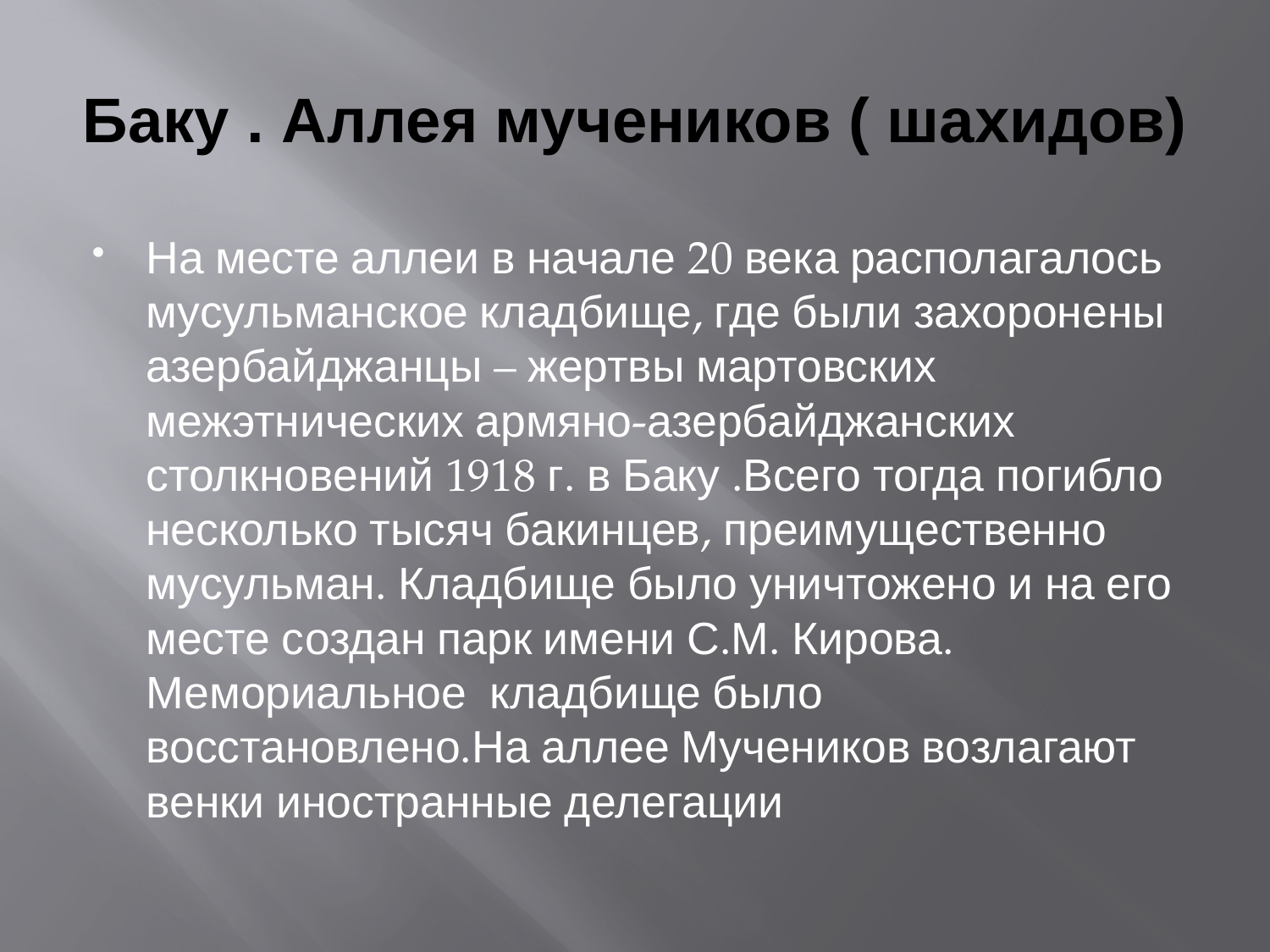

# Баку . Аллея мучеников ( шахидов)
На месте аллеи в начале 20 века располагалось мусульманское кладбище, где были захоронены азербайджанцы – жертвы мартовских межэтнических армяно-азербайджанских столкновений 1918 г. в Баку .Всего тогда погибло несколько тысяч бакинцев, преимущественно мусульман. Кладбище было уничтожено и на его месте создан парк имени С.М. Кирова. Мемориальное  кладбище было восстановлено.На аллее Мучеников возлагают венки иностранные делегации